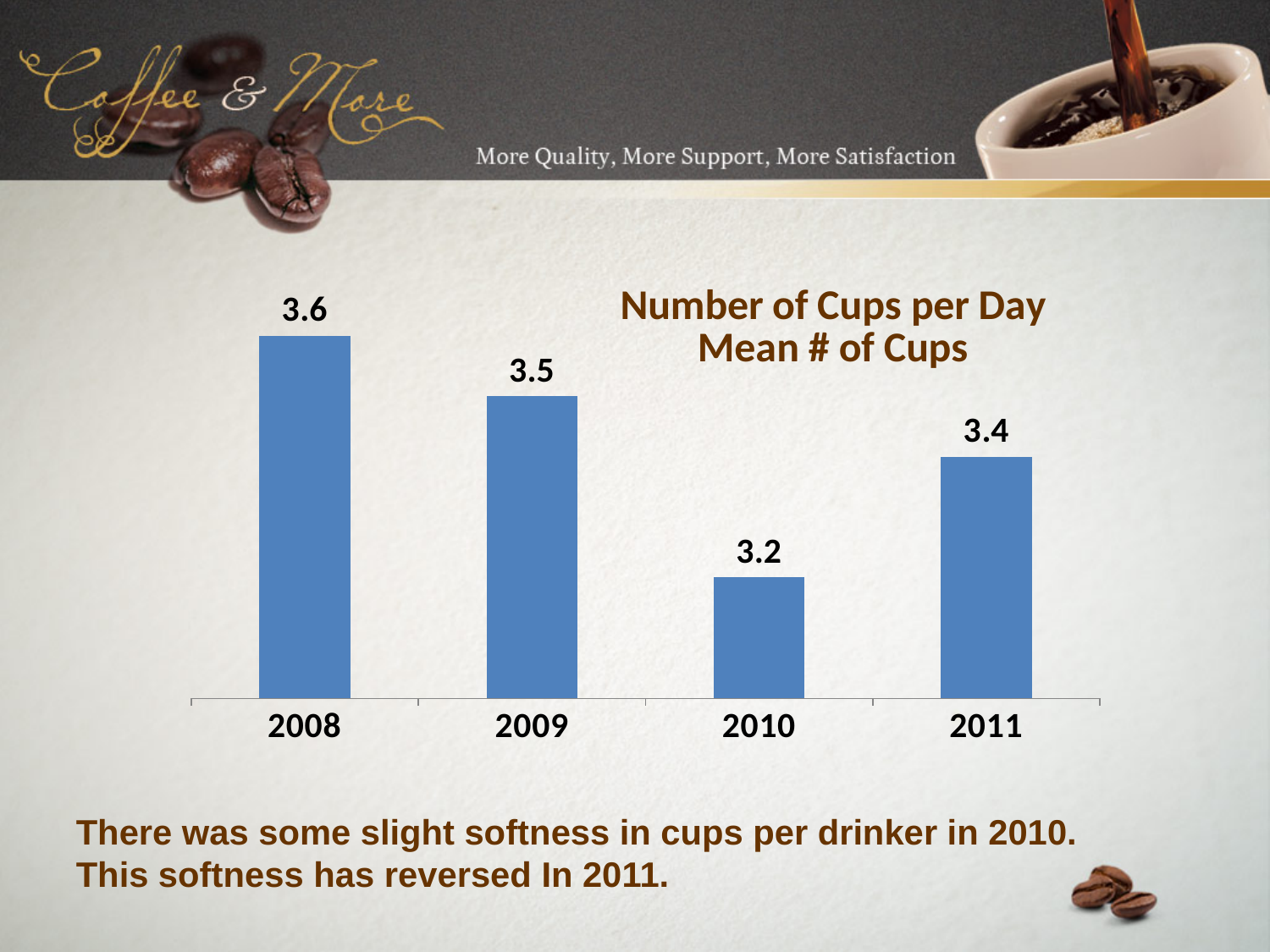

### Chart: Number of Cups per Day
Mean # of Cups

| Category | Cups per Day |
|---|---|
| 2008.0 | 3.6 |
| 2009.0 | 3.5 |
| 2010.0 | 3.2 |
| 2011.0 | 3.4 |
There was some slight softness in cups per drinker in 2010.
This softness has reversed In 2011.